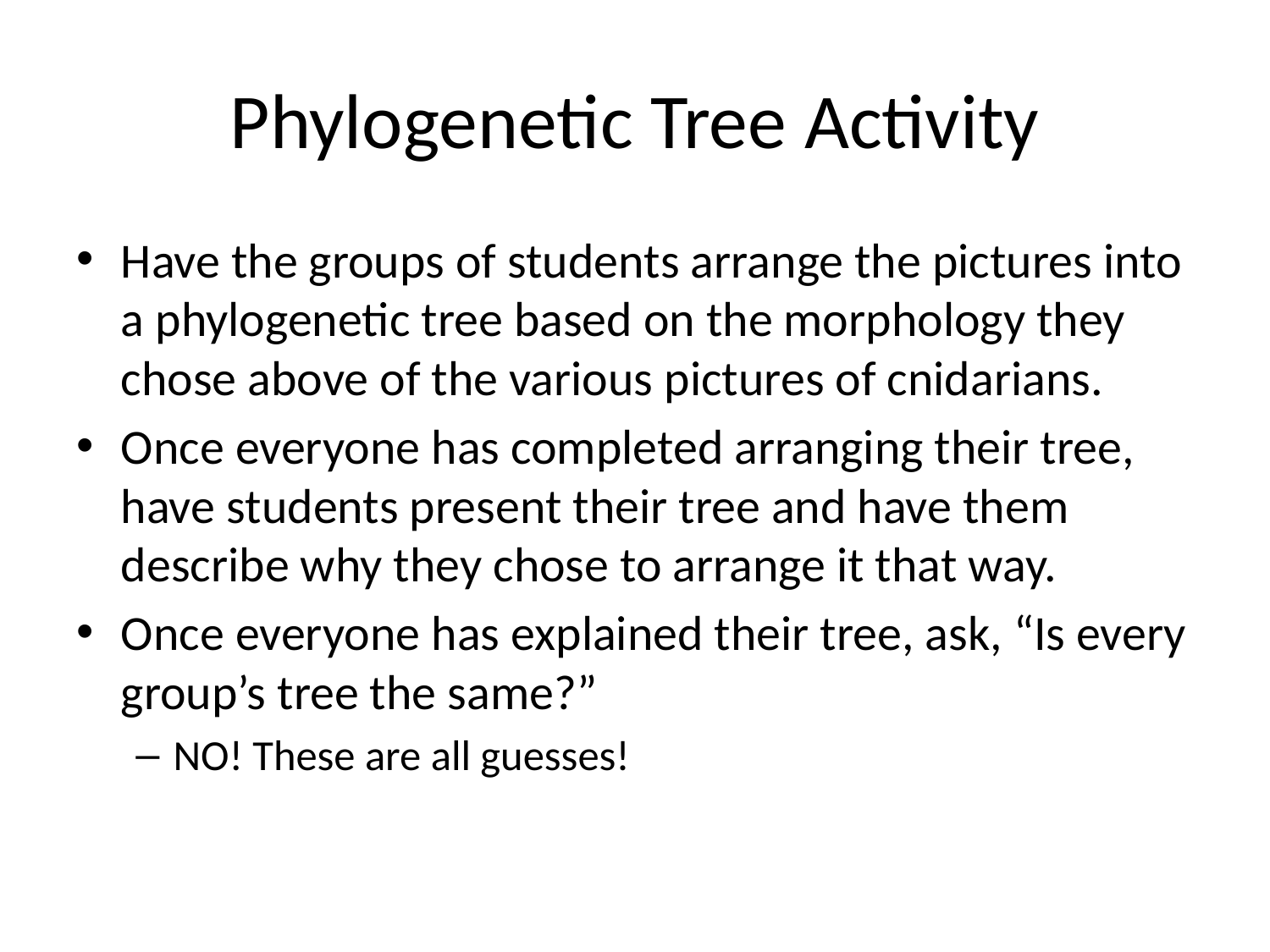

# Phylogenetic Tree Activity
Have the groups of students arrange the pictures into a phylogenetic tree based on the morphology they chose above of the various pictures of cnidarians.
Once everyone has completed arranging their tree, have students present their tree and have them describe why they chose to arrange it that way.
Once everyone has explained their tree, ask, “Is every group’s tree the same?”
NO! These are all guesses!